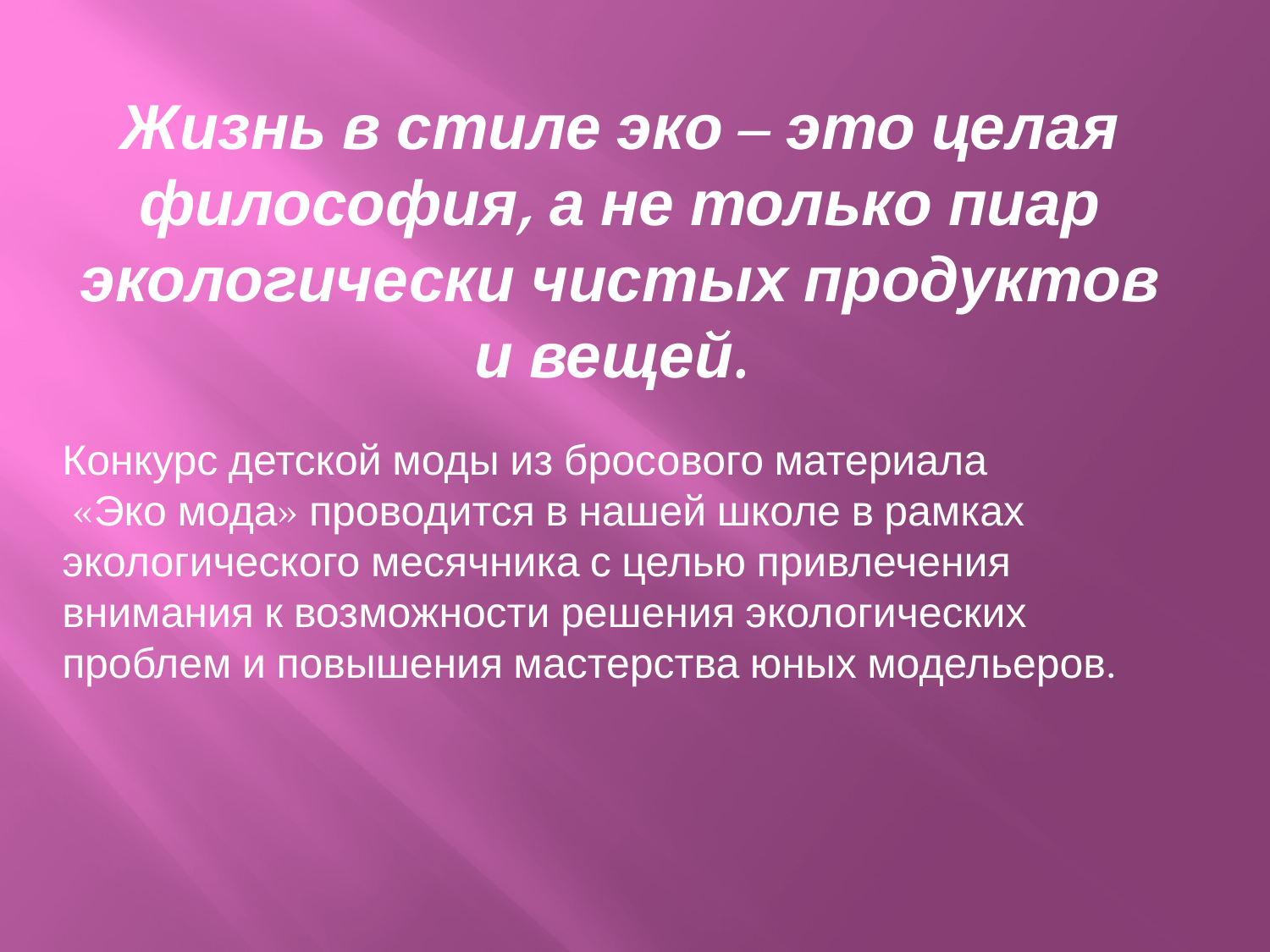

Жизнь в стиле эко – это целая философия, а не только пиар экологически чистых продуктов и вещей.

Конкурс детской моды из бросового материала
 «Эко мода» проводится в нашей школе в рамках экологического месячника с целью привлечения внимания к возможности решения экологических проблем и повышения мастерства юных модельеров.